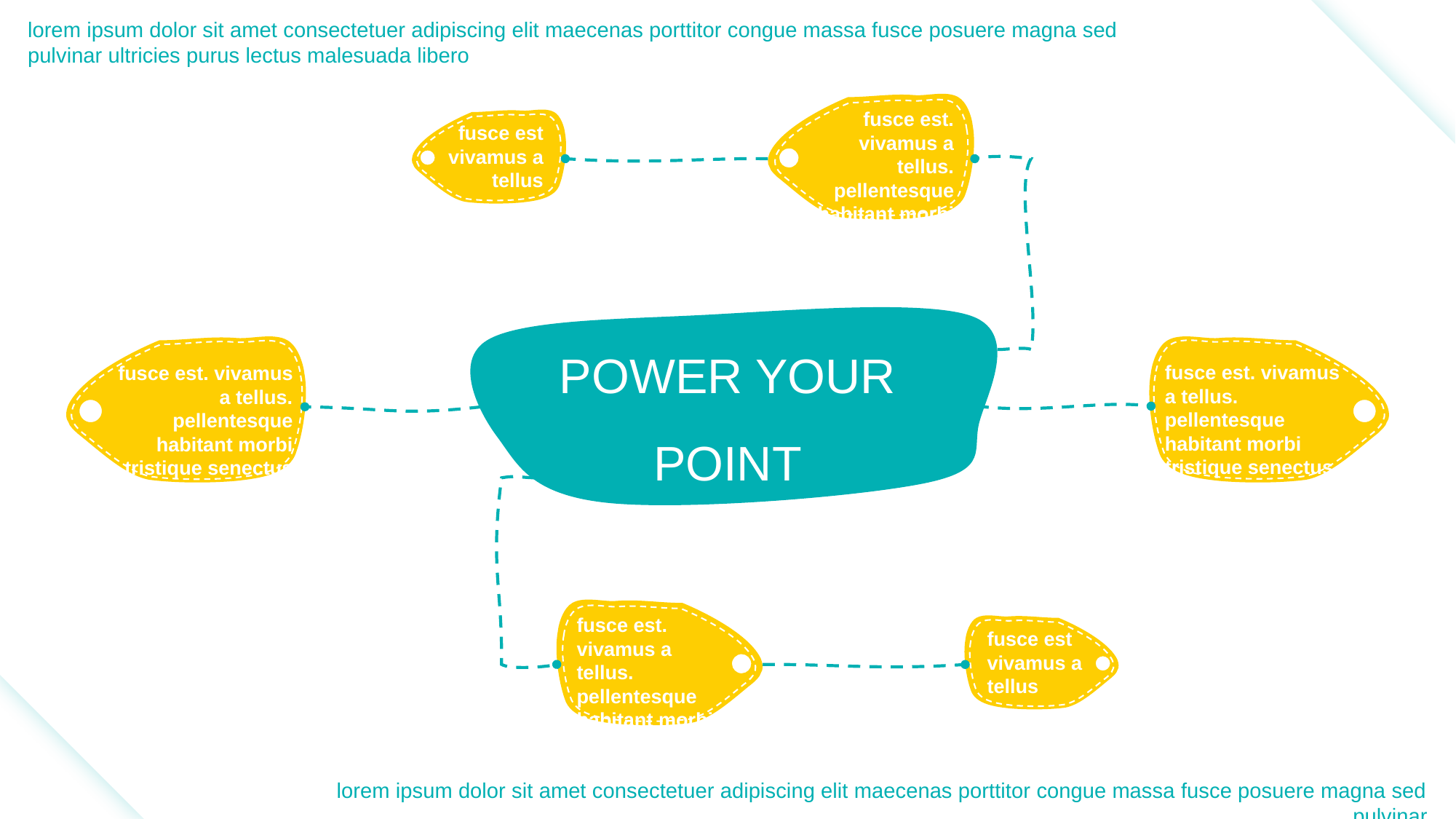

lorem ipsum dolor sit amet consectetuer adipiscing elit maecenas porttitor congue massa fusce posuere magna sed pulvinar ultricies purus lectus malesuada libero

fusce est. vivamus a tellus. pellentesque habitant morbi

fusce est vivamus a tellus

POWER YOUR POINT
TEXT HERE

fusce est. vivamus a tellus. pellentesque habitant morbi tristique senectus et
fusce est. vivamus a tellus. pellentesque habitant morbi tristique senectus et

fusce est. vivamus a tellus. pellentesque habitant morbi

fusce est vivamus a tellus

lorem ipsum dolor sit amet consectetuer adipiscing elit maecenas porttitor congue massa fusce posuere magna sed pulvinar